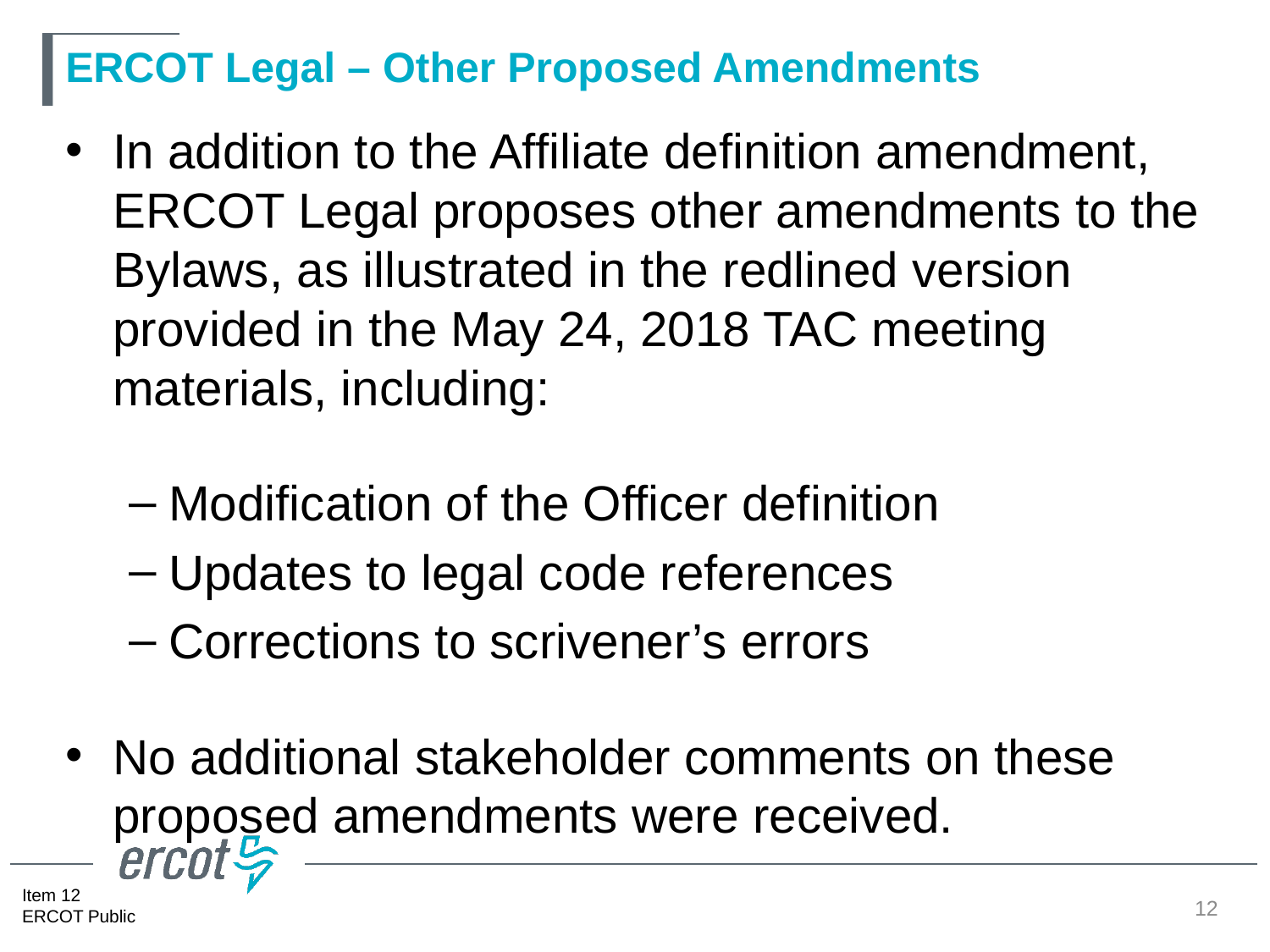

# ERCOT Legal – Other Proposed Amendments
In addition to the Affiliate definition amendment, ERCOT Legal proposes other amendments to the Bylaws, as illustrated in the redlined version provided in the May 24, 2018 TAC meeting materials, including:

Modification of the Officer definition
Updates to legal code references
Corrections to scrivener’s errors

No additional stakeholder comments on these proposed amendments were received.

12